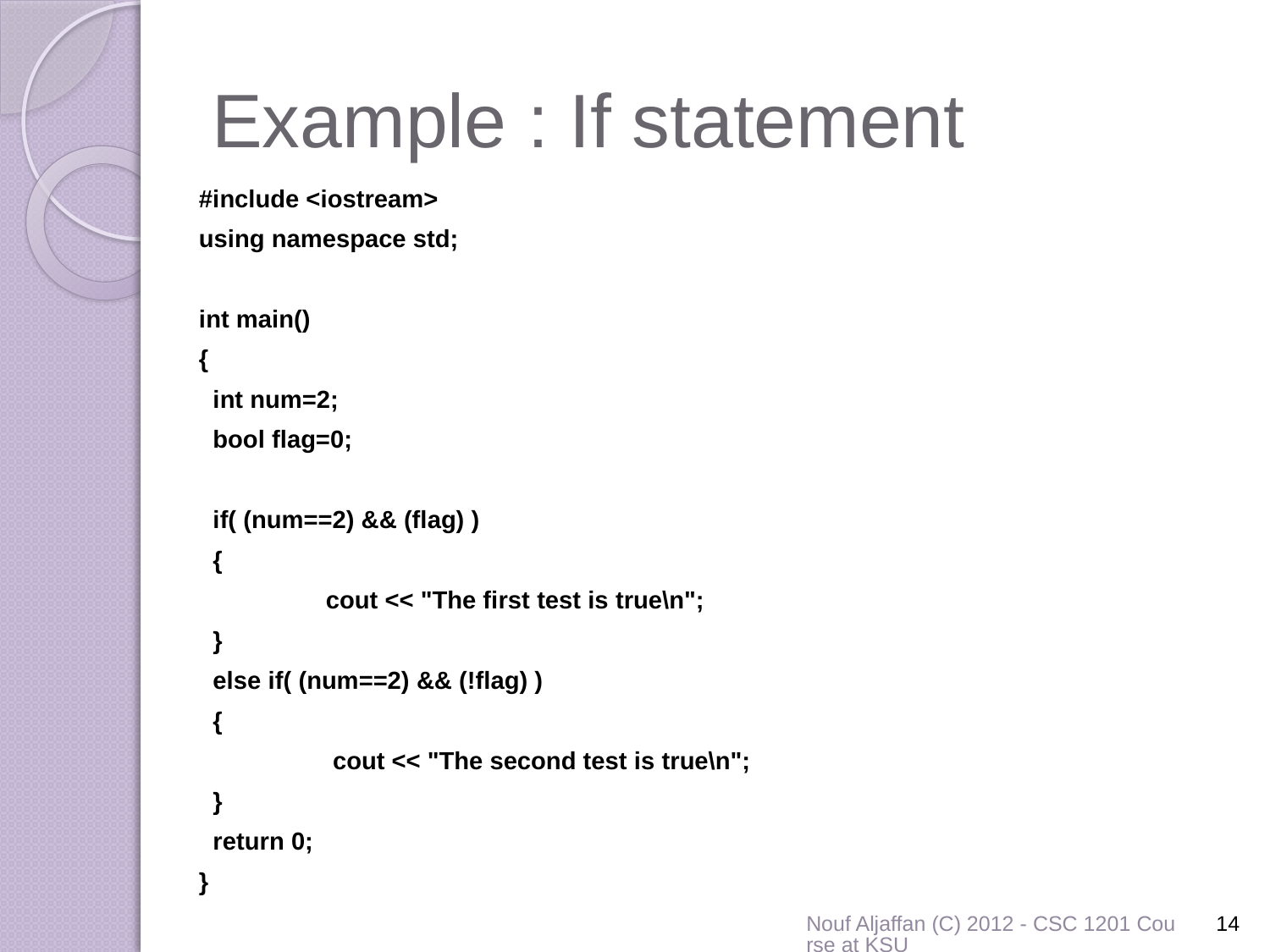

# Example : If statement

#include <iostream>
using namespace std;

int main()
{
  int num=2;
  bool flag=0;

  if( (num==2) && (flag) )
  {
    	cout << "The first test is true\n";
  }
  else if( (num==2) && (!flag) )
  {
   	 cout << "The second test is true\n";
  }
  return 0;
}

Nouf Aljaffan (C) 2012 - CSC 1201 Course at KSU
14